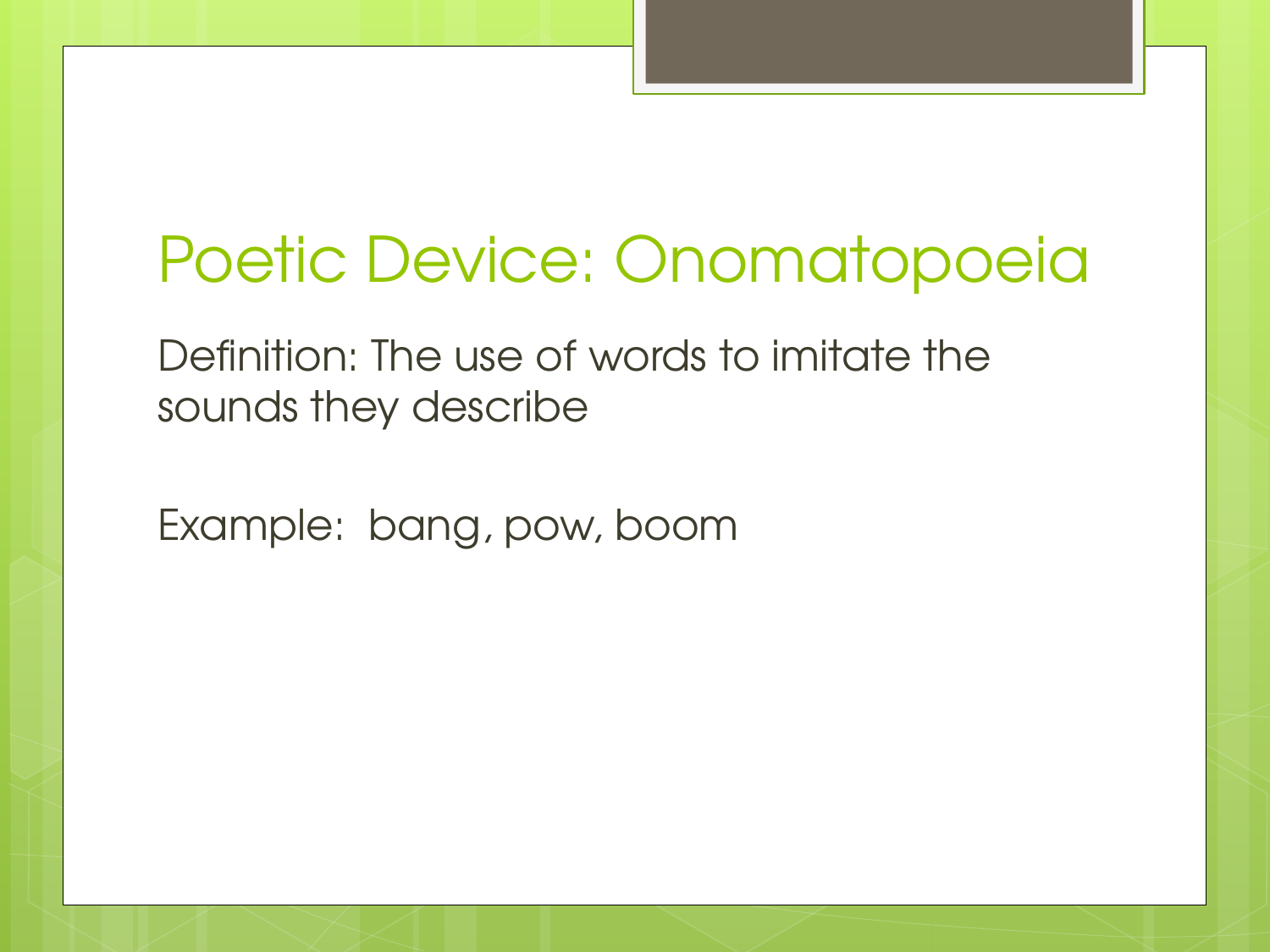

# Poetic Device: Onomatopoeia
Definition: The use of words to imitate the sounds they describe

Example:  bang, pow, boom